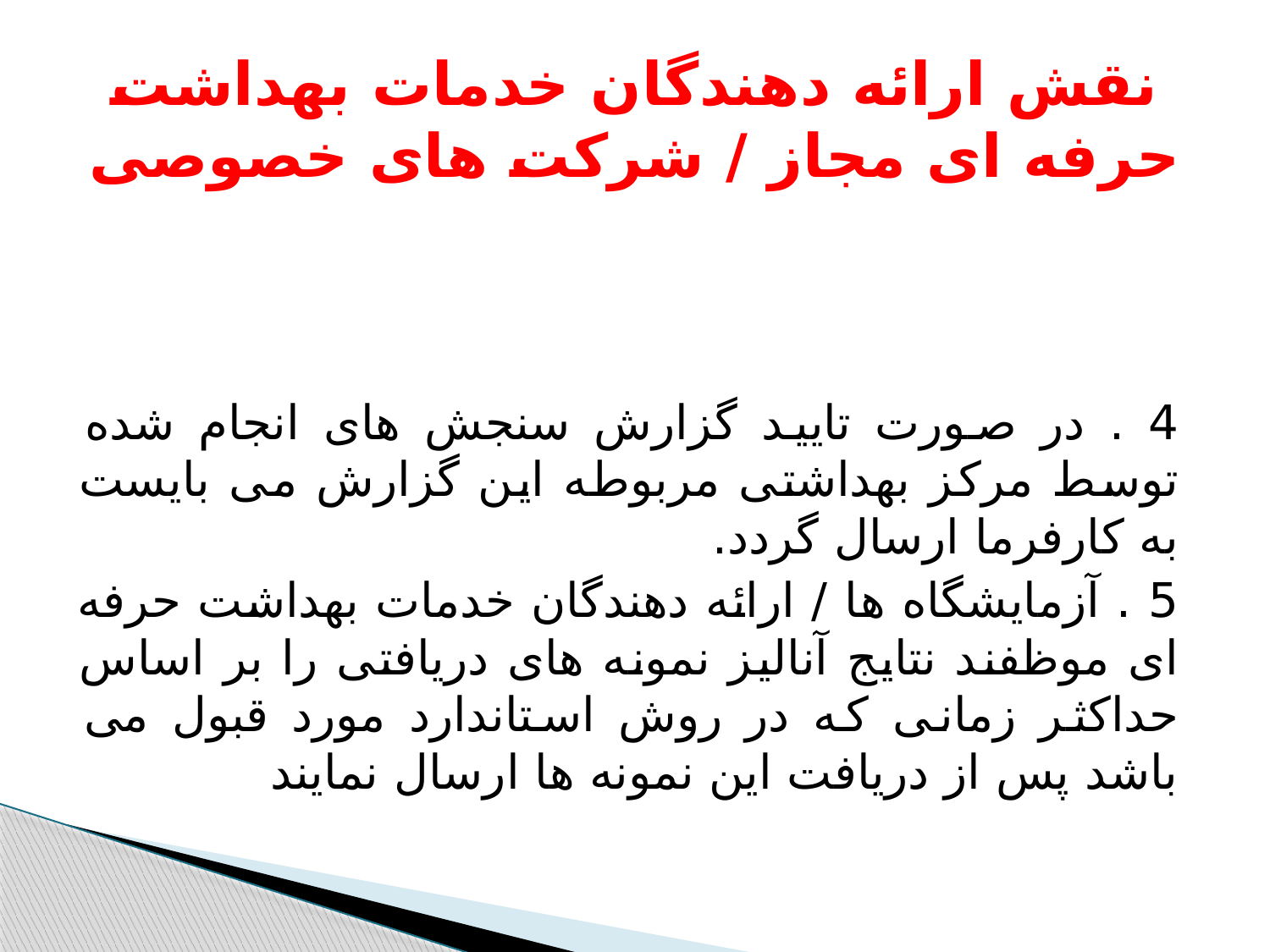

# نقش ارائه دهندگان خدمات بهداشت حرفه ای مجاز / شرکت های خصوصی
4 . در صورت تایید گزارش سنجش های انجام شده توسط مرکز بهداشتی مربوطه این گزارش می بایست به کارفرما ارسال گردد.
5 . آزمایشگاه ها / ارائه دهندگان خدمات بهداشت حرفه ای موظفند نتایج آنالیز نمونه های دریافتی را بر اساس حداکثر زمانی که در روش استاندارد مورد قبول می باشد پس از دریافت این نمونه ها ارسال نمایند